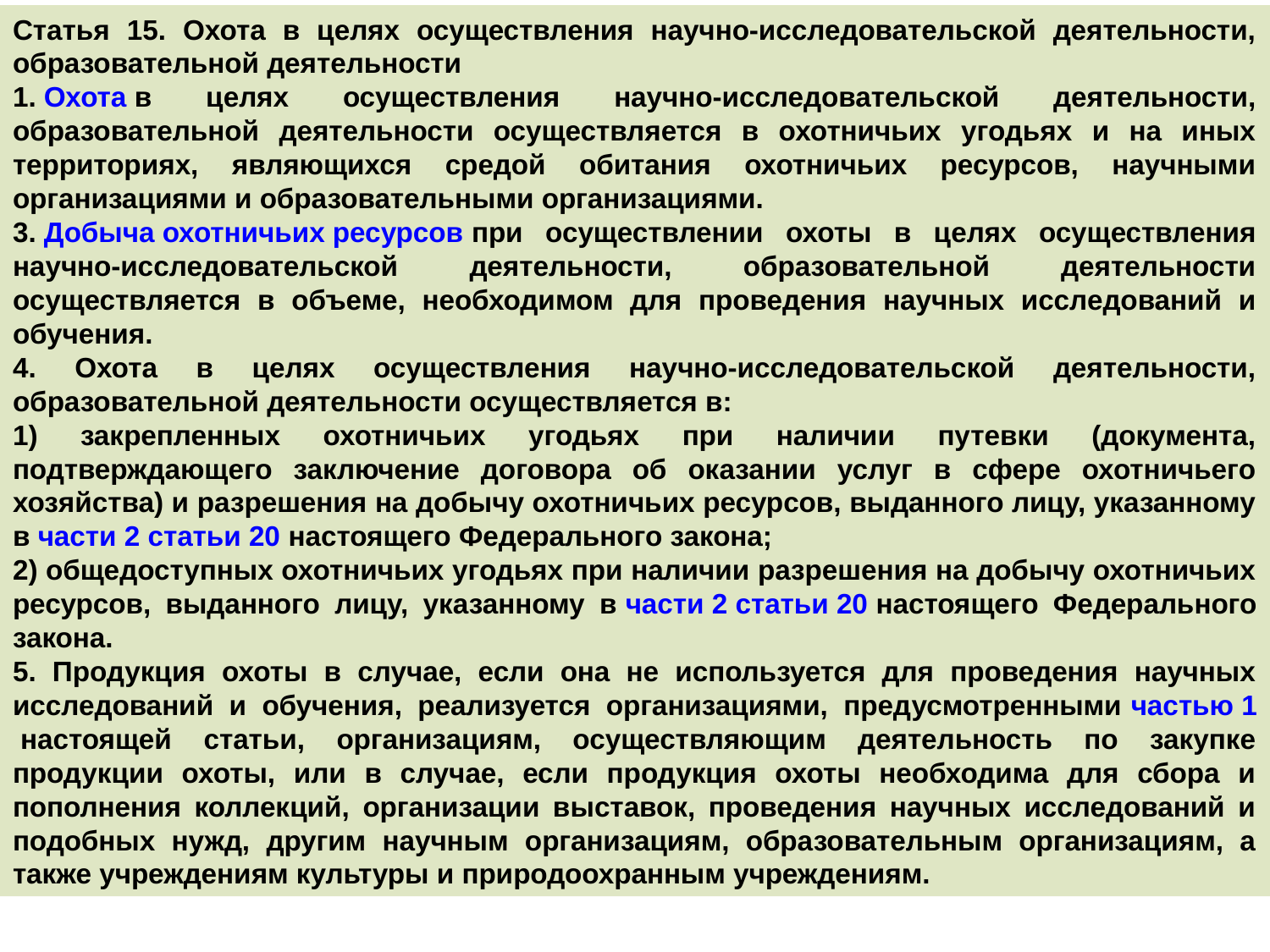

Статья 15. Охота в целях осуществления научно-исследовательской деятельности, образовательной деятельности
1. Охота в целях осуществления научно-исследовательской деятельности, образовательной деятельности осуществляется в охотничьих угодьях и на иных территориях, являющихся средой обитания охотничьих ресурсов, научными организациями и образовательными организациями.
3. Добыча охотничьих ресурсов при осуществлении охоты в целях осуществления научно-исследовательской деятельности, образовательной деятельности осуществляется в объеме, необходимом для проведения научных исследований и обучения.
4. Охота в целях осуществления научно-исследовательской деятельности, образовательной деятельности осуществляется в:
1) закрепленных охотничьих угодьях при наличии путевки (документа, подтверждающего заключение договора об оказании услуг в сфере охотничьего хозяйства) и разрешения на добычу охотничьих ресурсов, выданного лицу, указанному в части 2 статьи 20 настоящего Федерального закона;
2) общедоступных охотничьих угодьях при наличии разрешения на добычу охотничьих ресурсов, выданного лицу, указанному в части 2 статьи 20 настоящего Федерального закона.
5. Продукция охоты в случае, если она не используется для проведения научных исследований и обучения, реализуется организациями, предусмотренными частью 1 настоящей статьи, организациям, осуществляющим деятельность по закупке продукции охоты, или в случае, если продукция охоты необходима для сбора и пополнения коллекций, организации выставок, проведения научных исследований и подобных нужд, другим научным организациям, образовательным организациям, а также учреждениям культуры и природоохранным учреждениям.